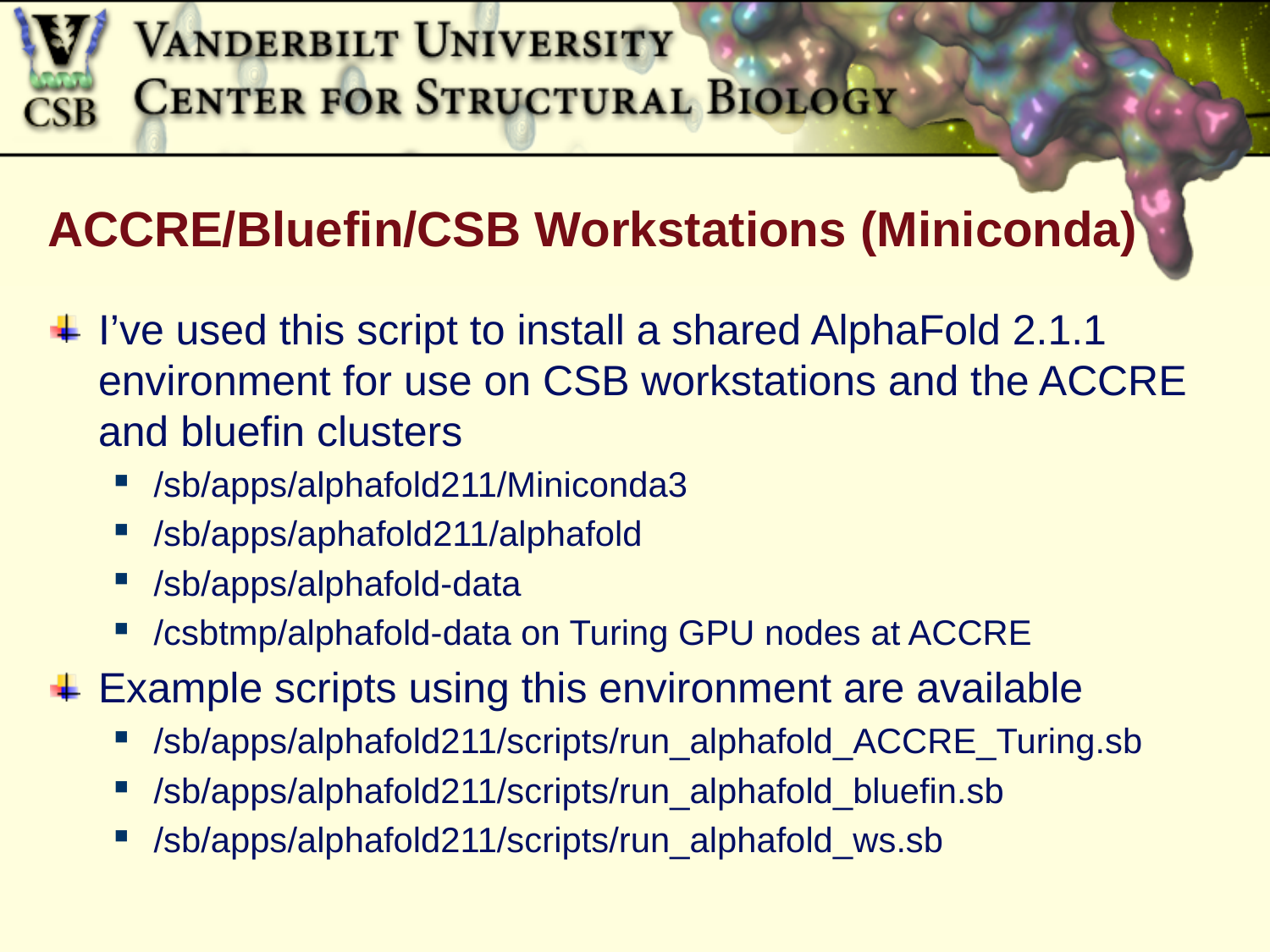

# ACCRE/Bluefin/CSB Workstations (Miniconda)
I’ve used this script to install a shared AlphaFold 2.1.1 environment for use on CSB workstations and the ACCRE and bluefin clusters
/sb/apps/alphafold211/Miniconda3
/sb/apps/aphafold211/alphafold
/sb/apps/alphafold-data
/csbtmp/alphafold-data on Turing GPU nodes at ACCRE
Example scripts using this environment are available
/sb/apps/alphafold211/scripts/run_alphafold_ACCRE_Turing.sb
/sb/apps/alphafold211/scripts/run_alphafold_bluefin.sb
/sb/apps/alphafold211/scripts/run_alphafold_ws.sb